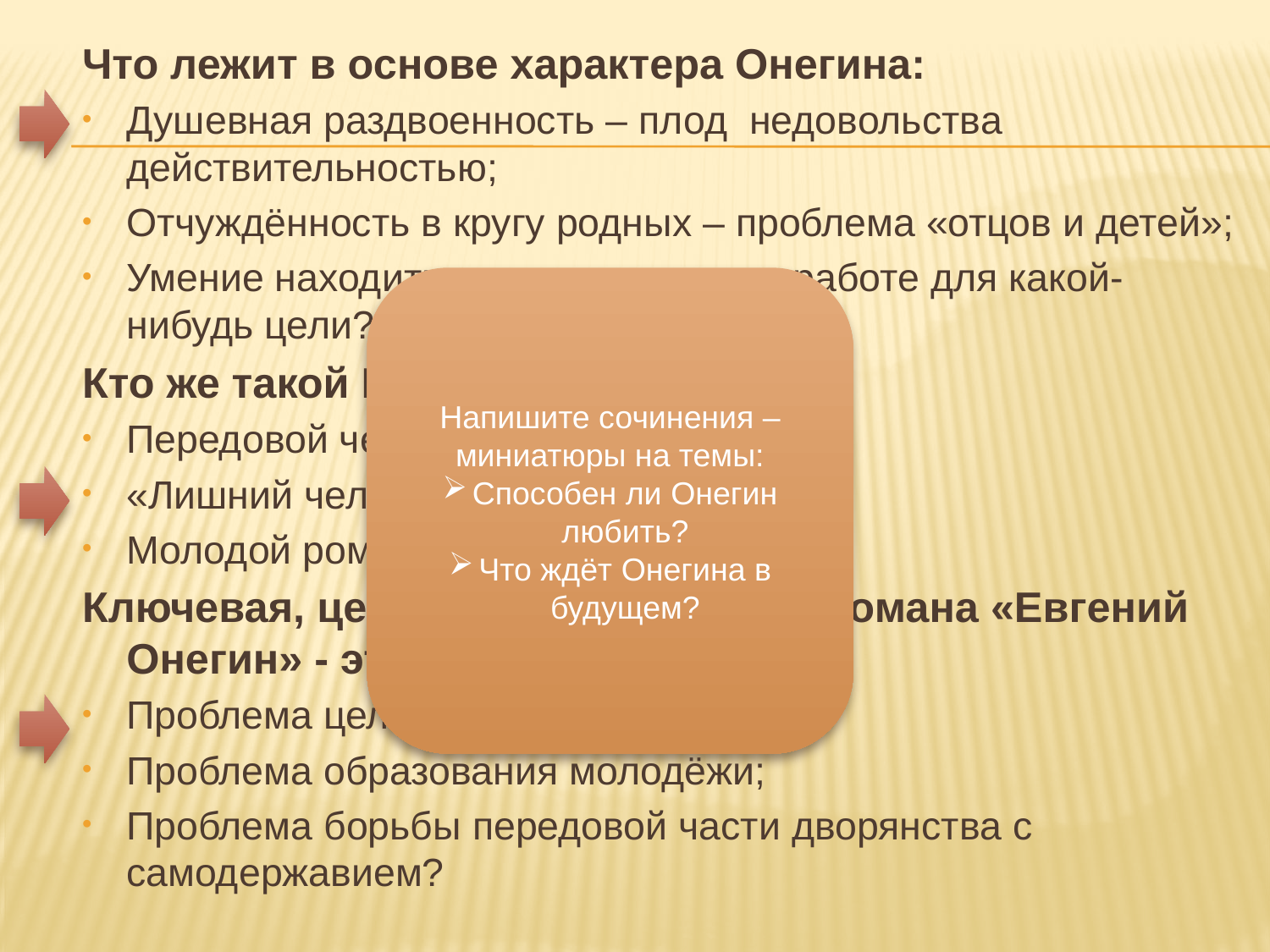

Что лежит в основе характера Онегина:
Душевная раздвоенность – плод  недовольства  действительностью;
Отчуждённость в кругу родных – проблема «отцов и детей»;
Умение находить удовлетворение в работе для какой-нибудь цели?
Кто же такой Евгений Онегин:
Передовой человек 10-20-х гг.XIX в.;
«Лишний человек»
Молодой романтик?
Ключевая, центральная проблема романа «Евгений Онегин» - это:
Проблема цели и смысла жизни;
Проблема образования молодёжи;
Проблема борьбы передовой части дворянства с самодержавием?

Напишите сочинения – миниатюры на темы:
Способен ли Онегин любить?
Что ждёт Онегина в будущем?